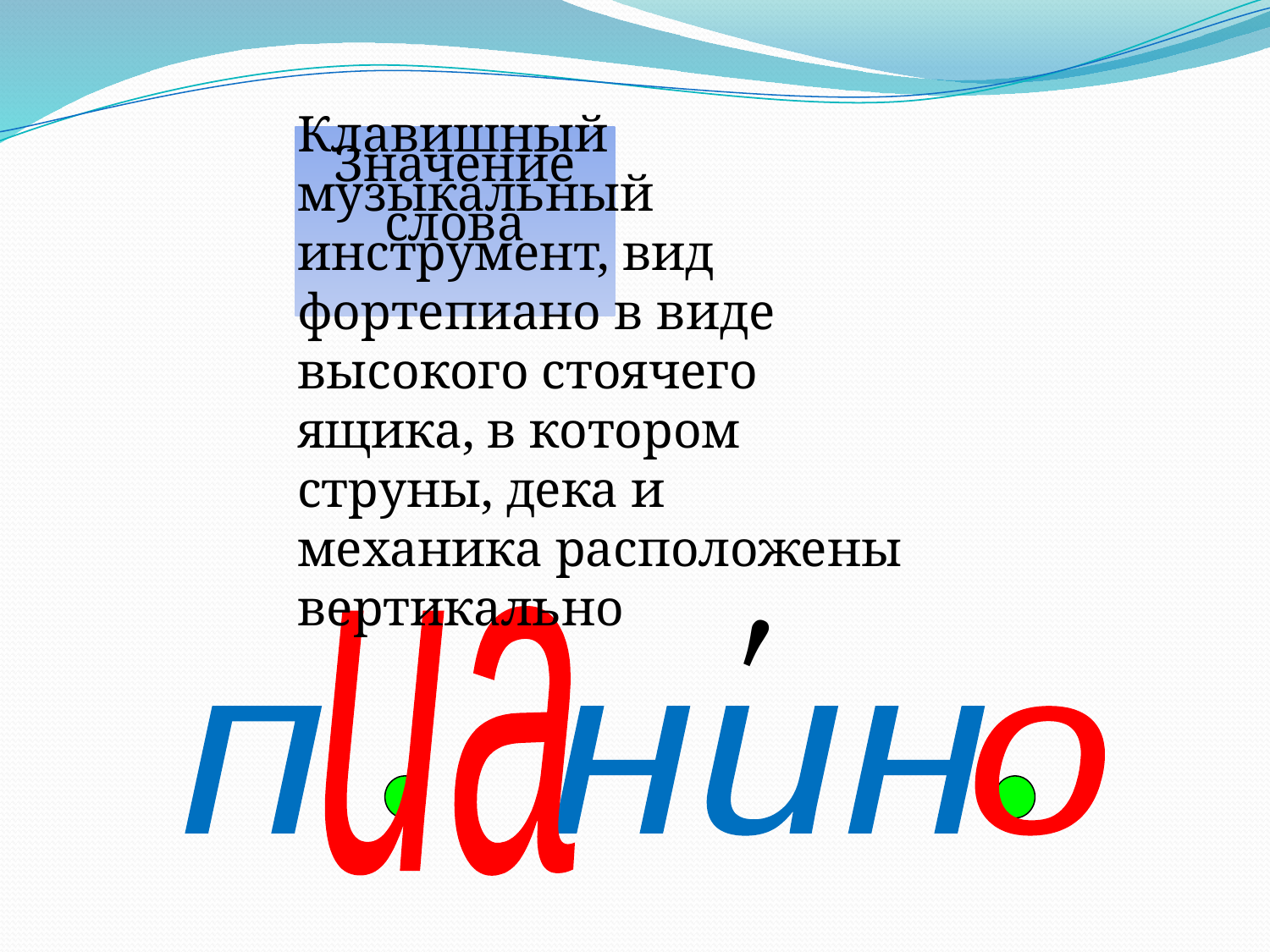

Клавишный музыкальный инструмент, вид фортепиано в виде высокого стоячего ящика, в котором струны, дека и механика расположены вертикально
Значение слова

′
иа
п   нин
о